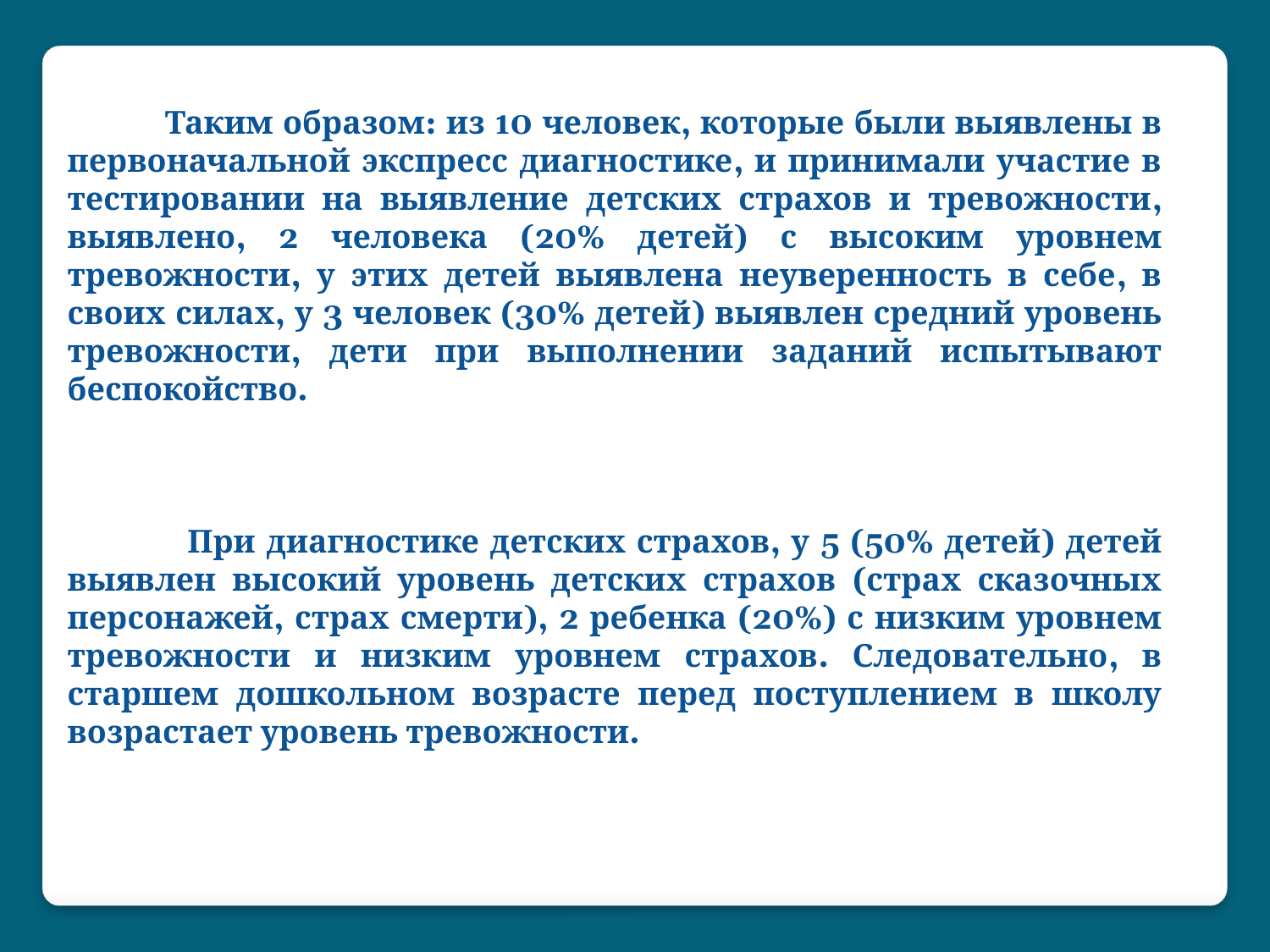

Таким образом: из 10 человек, которые были выявлены в первоначальной экспресс диагностике, и принимали участие в тестировании на выявление детских страхов и тревожности, выявлено, 2 человека (20% детей) с высоким уровнем тревожности, у этих детей выявлена неуверенность в себе, в своих силах, у 3 человек (30% детей) выявлен средний уровень тревожности, дети при выполнении заданий испытывают беспокойство.

           При диагностике детских страхов, у 5 (50% детей) детей выявлен высокий уровень детских страхов (страх сказочных персонажей, страх смерти), 2 ребенка (20%) с низким уровнем тревожности и низким уровнем страхов. Следовательно, в старшем дошкольном возрасте перед поступлением в школу возрастает уровень тревожности.